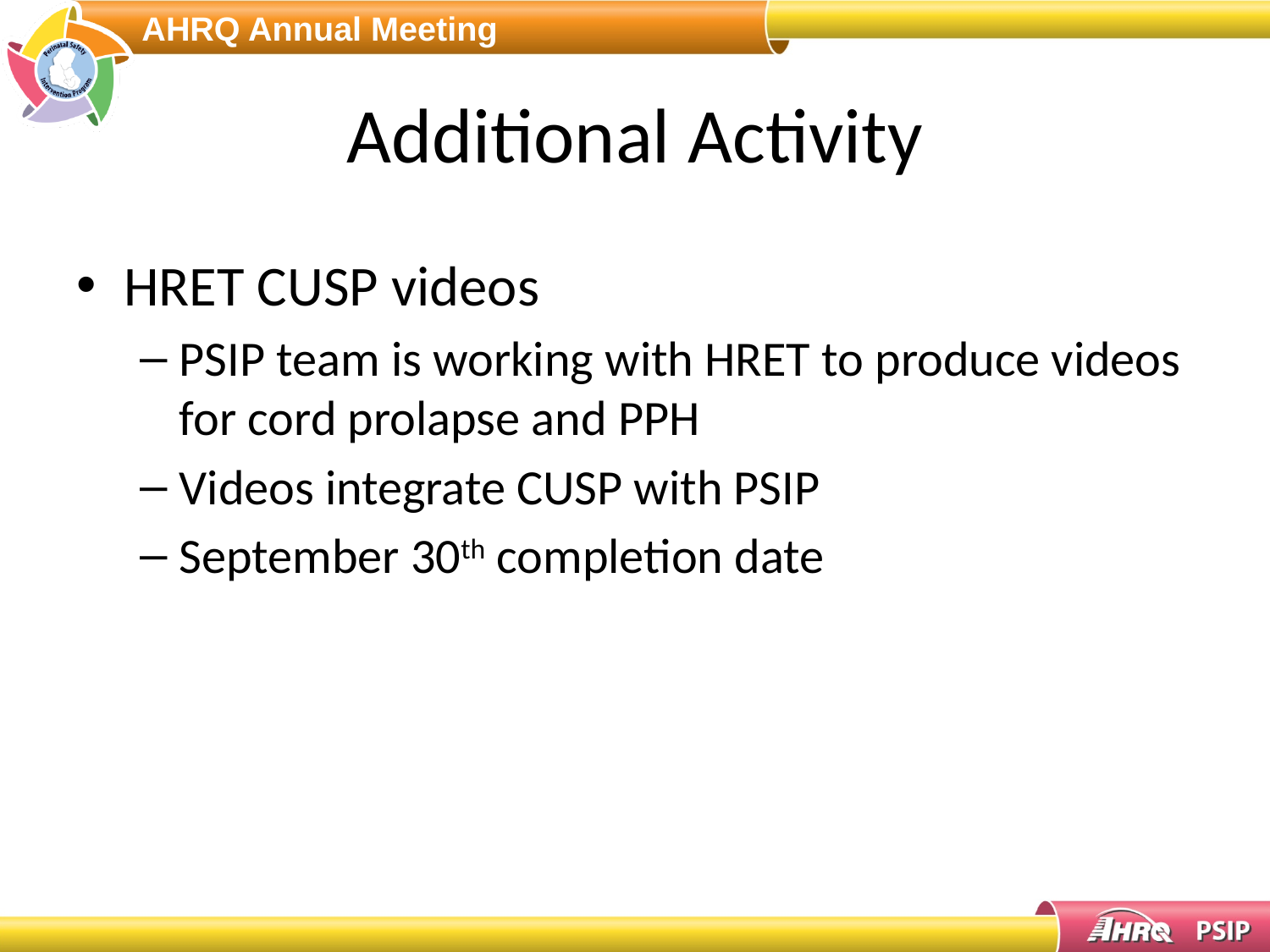

# Additional Activity
HRET CUSP videos
PSIP team is working with HRET to produce videos for cord prolapse and PPH
Videos integrate CUSP with PSIP
September 30th completion date